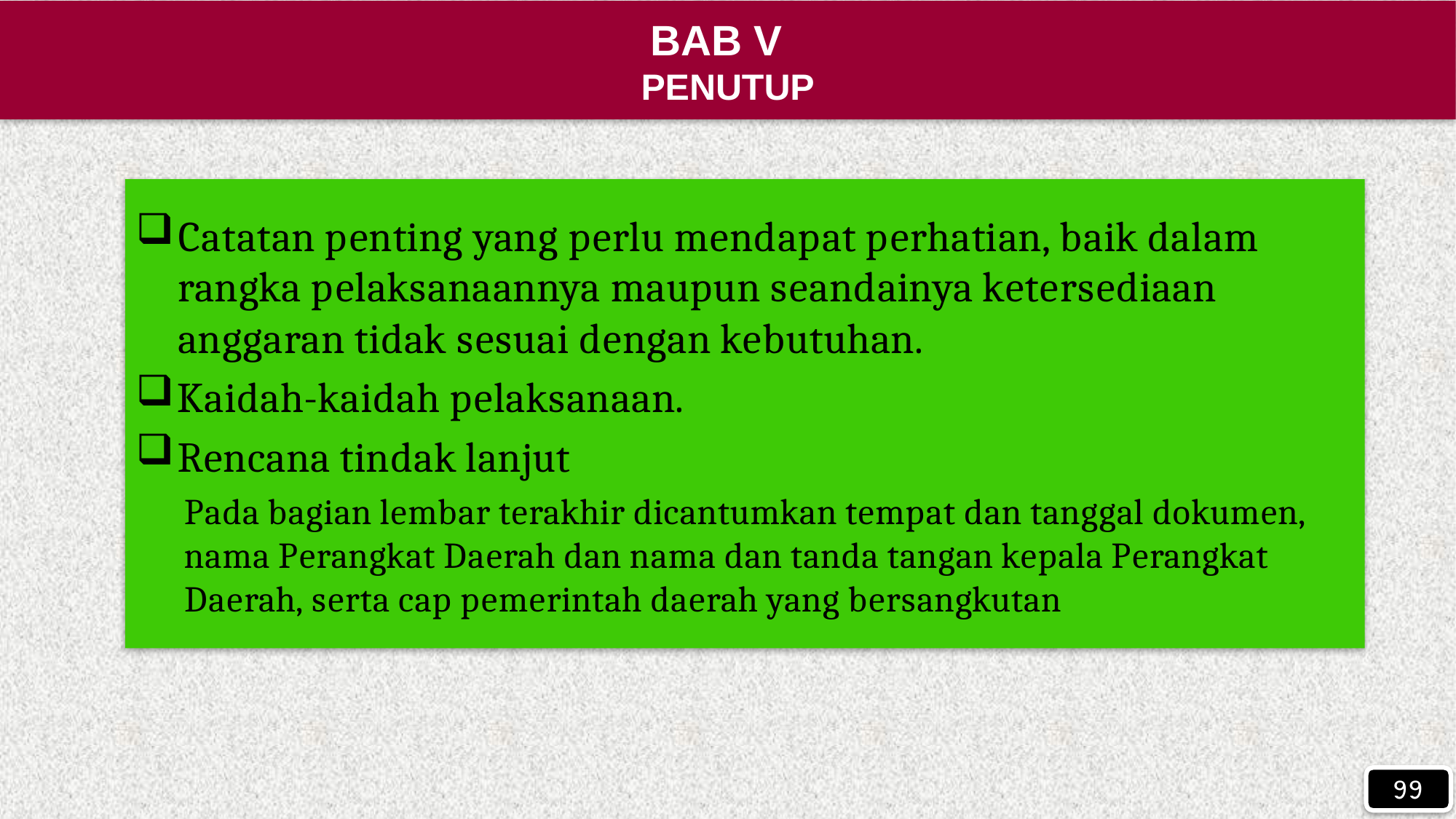

BAB V
PENUTUP
Catatan penting yang perlu mendapat perhatian, baik dalam rangka pelaksanaannya maupun seandainya ketersediaan anggaran tidak sesuai dengan kebutuhan.
Kaidah-kaidah pelaksanaan.
Rencana tindak lanjut
Pada bagian lembar terakhir dicantumkan tempat dan tanggal dokumen, nama Perangkat Daerah dan nama dan tanda tangan kepala Perangkat Daerah, serta cap pemerintah daerah yang bersangkutan
99